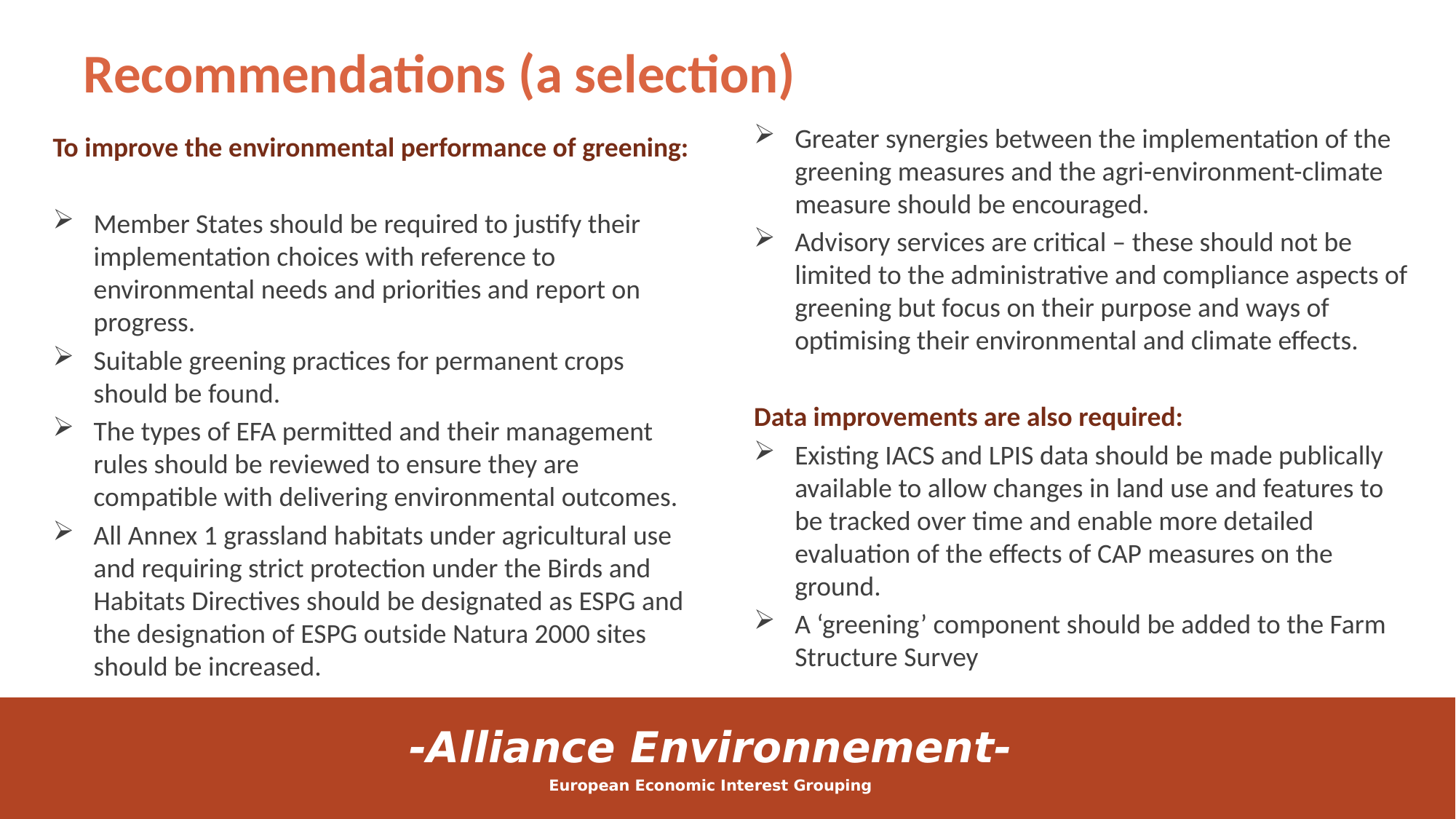

# Recommendations (a selection)
Greater synergies between the implementation of the greening measures and the agri-environment-climate measure should be encouraged.
Advisory services are critical – these should not be limited to the administrative and compliance aspects of greening but focus on their purpose and ways of optimising their environmental and climate effects.

Data improvements are also required:
Existing IACS and LPIS data should be made publically available to allow changes in land use and features to be tracked over time and enable more detailed evaluation of the effects of CAP measures on the ground.
A ‘greening’ component should be added to the Farm Structure Survey

To improve the environmental performance of greening:

Member States should be required to justify their implementation choices with reference to environmental needs and priorities and report on progress.
Suitable greening practices for permanent crops should be found.
The types of EFA permitted and their management rules should be reviewed to ensure they are compatible with delivering environmental outcomes.
All Annex 1 grassland habitats under agricultural use and requiring strict protection under the Birds and Habitats Directives should be designated as ESPG and the designation of ESPG outside Natura 2000 sites should be increased.